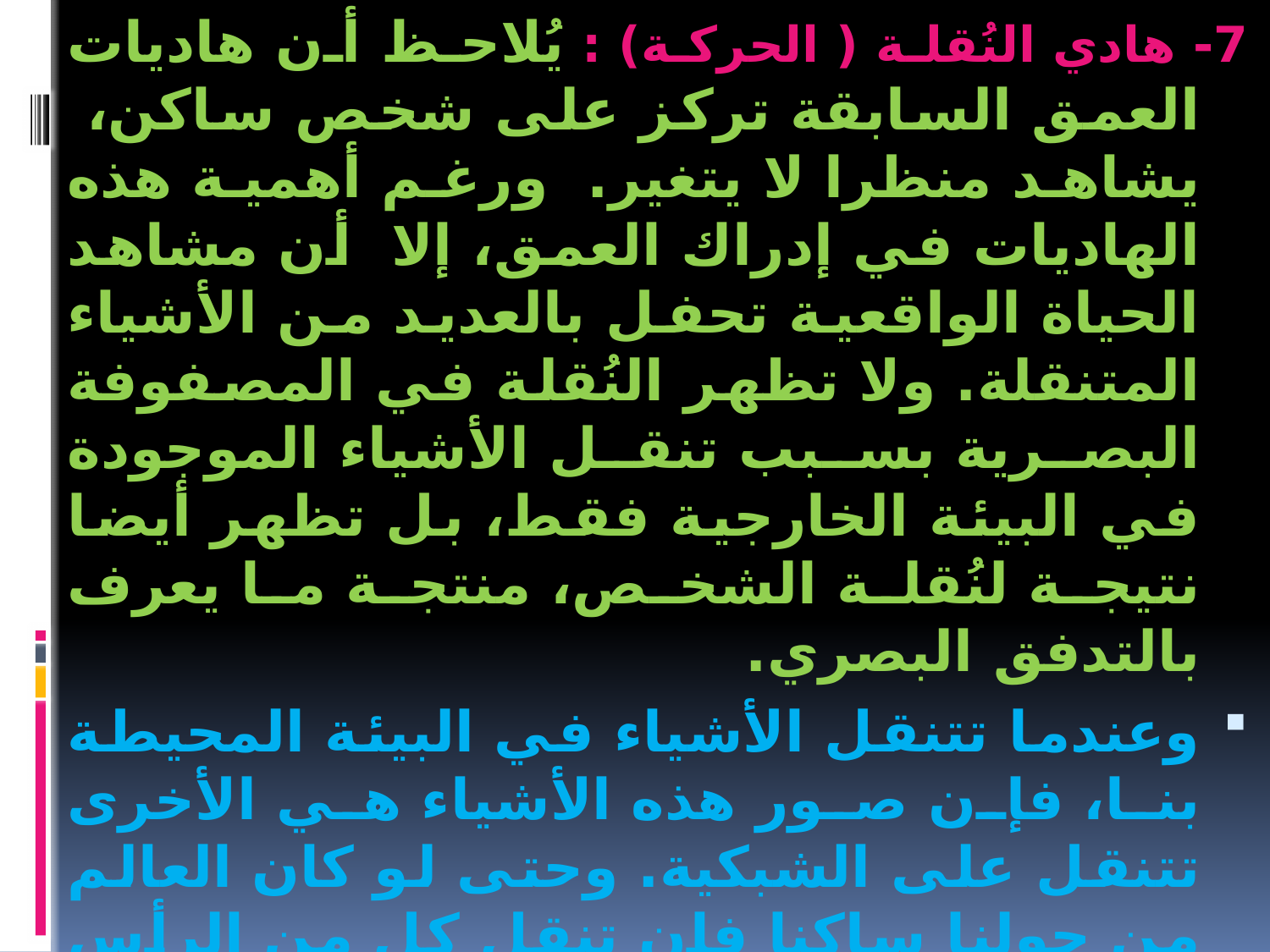

7- هادي النُقلة ( الحركة) : يُلاحظ أن هاديات العمق السابقة تركز على شخص ساكن،  يشاهد منظرا لا يتغير.  ورغم أهمية هذه الهاديات في إدراك العمق، إلا  أن مشاهد الحياة الواقعية تحفل بالعديد من الأشياء المتنقلة. ولا تظهر النُقلة في المصفوفة البصرية بسبب تنقل الأشياء الموجودة في البيئة الخارجية فقط، بل تظهر أيضا نتيجة لنُقلة الشخص، منتجة ما يعرف بالتدفق البصري.
وعندما تتنقل الأشياء في البيئة المحيطة بنا، فإن صور هذه الأشياء هي الأخرى تتنقل على الشبكية. وحتى لو كان العالم من حولنا ساكنا فإن تنقل كل من الرأس والعينين يُنتج نُقلاً مستمرة لصور الأشياء على الشبكية. ومن ثم تظهر النُقلة نتيجة للتغيرات في مواقع الأشياء عبر الوقت. لهذا يقتضي إدراك النقلة تعريف الشيء المرئي، ثم تحديد الموقع الذي يوجد فيه، ثم تحديد التغيرات التي تطرأ على موقع الشيء من لحظة إلى أخرى.